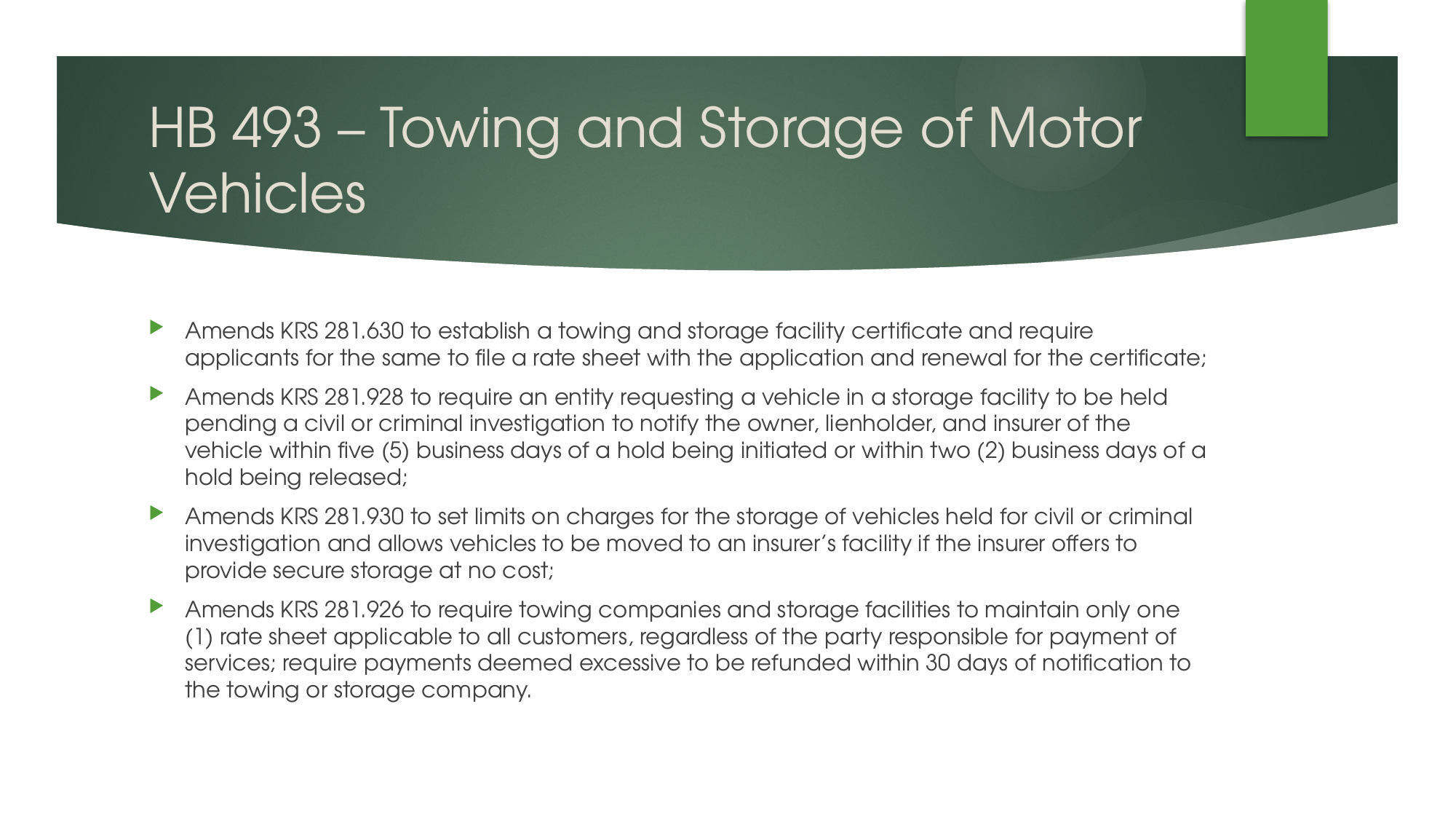

# HB 493 – Towing and Storage of Motor Vehicles
Amends KRS 281.630 to establish a towing and storage facility certificate and require applicants for the same to file a rate sheet with the application and renewal for the certificate;
Amends KRS 281.928 to require an entity requesting a vehicle in a storage facility to be held pending a civil or criminal investigation to notify the owner, lienholder, and insurer of the vehicle within five (5) business days of a hold being initiated or within two (2) business days of a hold being released;
Amends KRS 281.930 to set limits on charges for the storage of vehicles held for civil or criminal investigation and allows vehicles to be moved to an insurer’s facility if the insurer offers to provide secure storage at no cost;
Amends KRS 281.926 to require towing companies and storage facilities to maintain only one (1) rate sheet applicable to all customers, regardless of the party responsible for payment of services; require payments deemed excessive to be refunded within 30 days of notification to the towing or storage company.